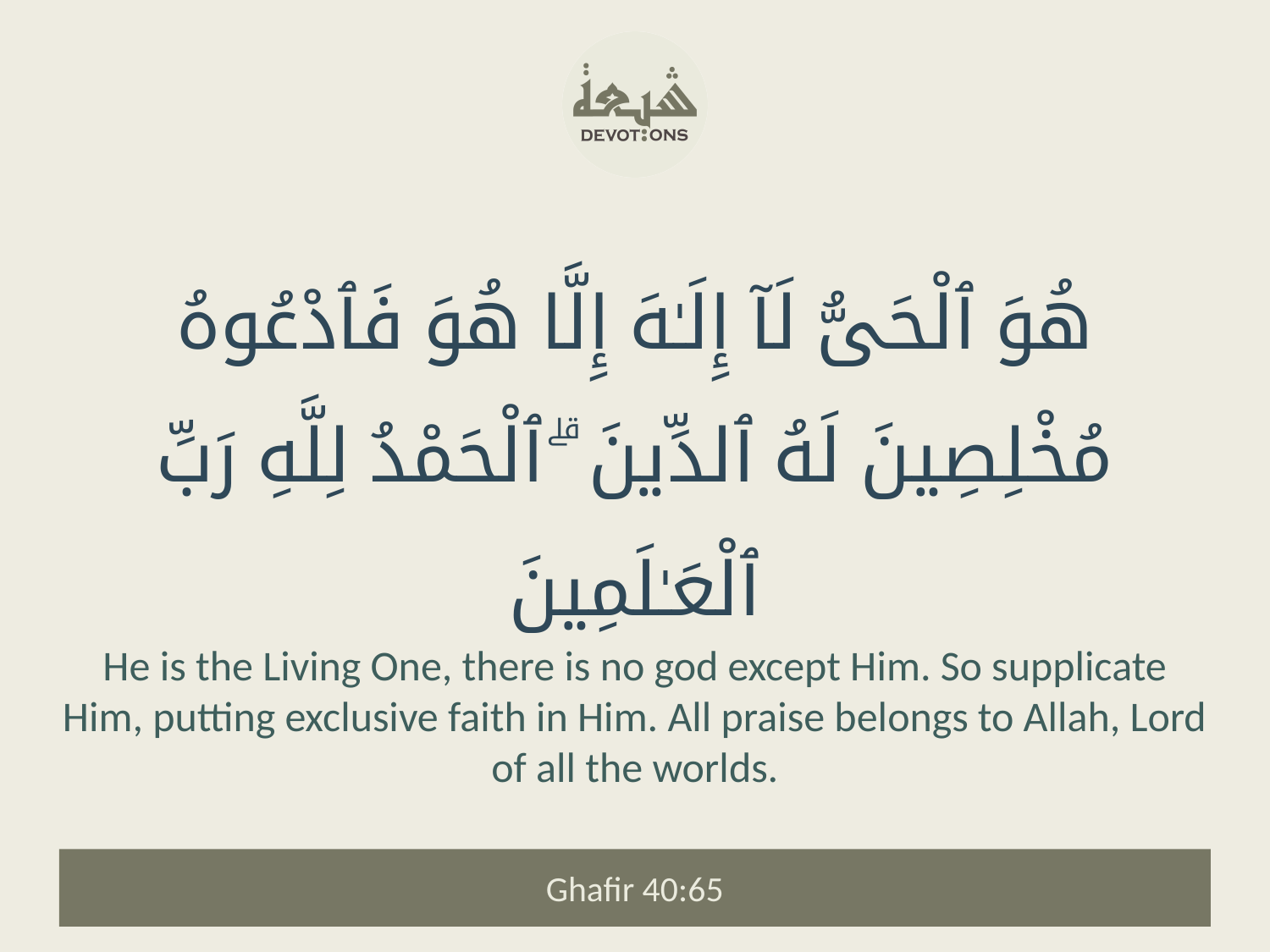

هُوَ ٱلْحَىُّ لَآ إِلَـٰهَ إِلَّا هُوَ فَٱدْعُوهُ مُخْلِصِينَ لَهُ ٱلدِّينَ ۗ ٱلْحَمْدُ لِلَّهِ رَبِّ ٱلْعَـٰلَمِينَ
He is the Living One, there is no god except Him. So supplicate Him, putting exclusive faith in Him. All praise belongs to Allah, Lord of all the worlds.
Ghafir 40:65